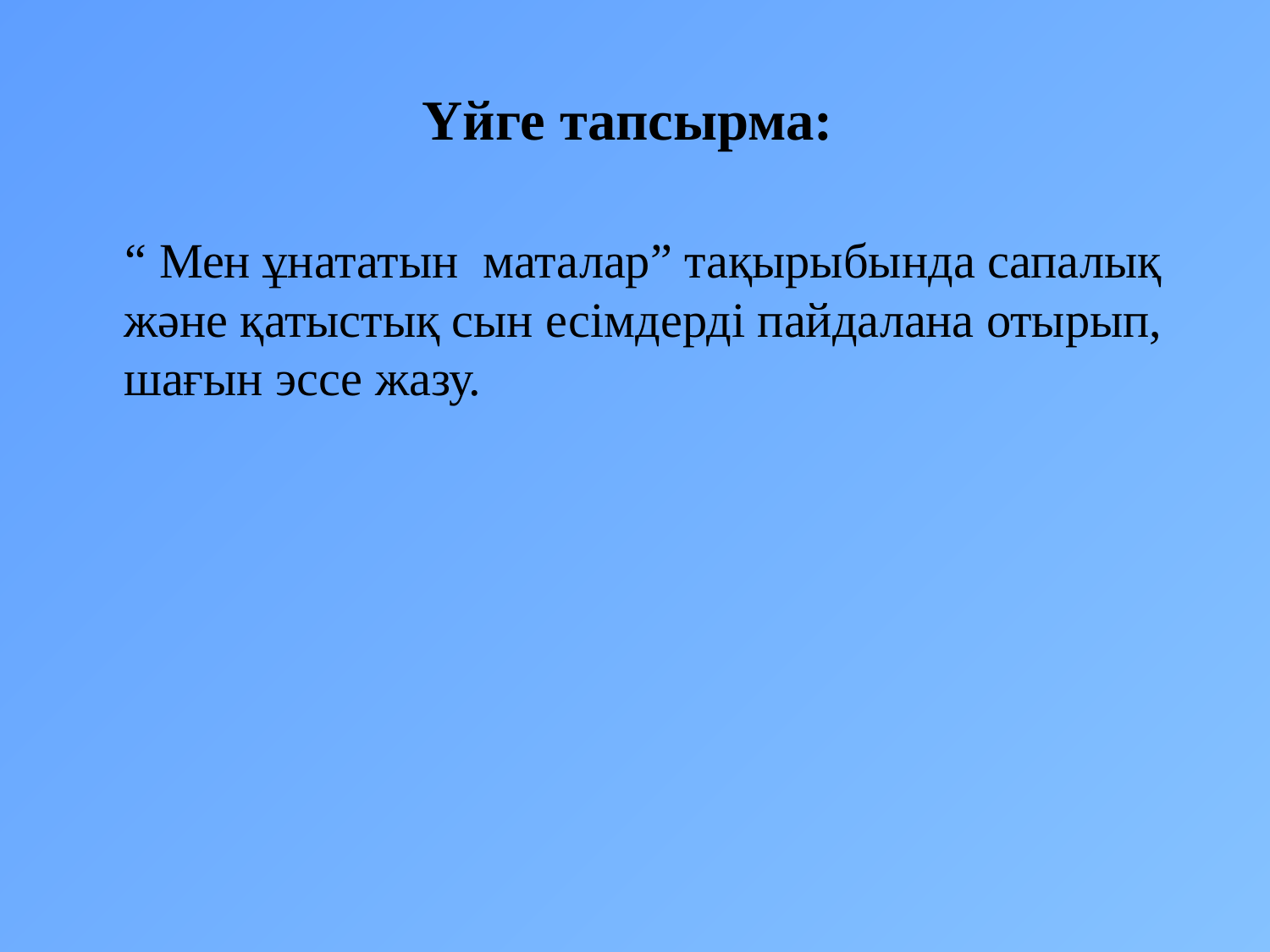

# Үйге тапсырма:
    “ Мен ұнататын  маталар” тақырыбында сапалық және қатыстық сын есімдерді пайдалана отырып, шағын эссе жазу.